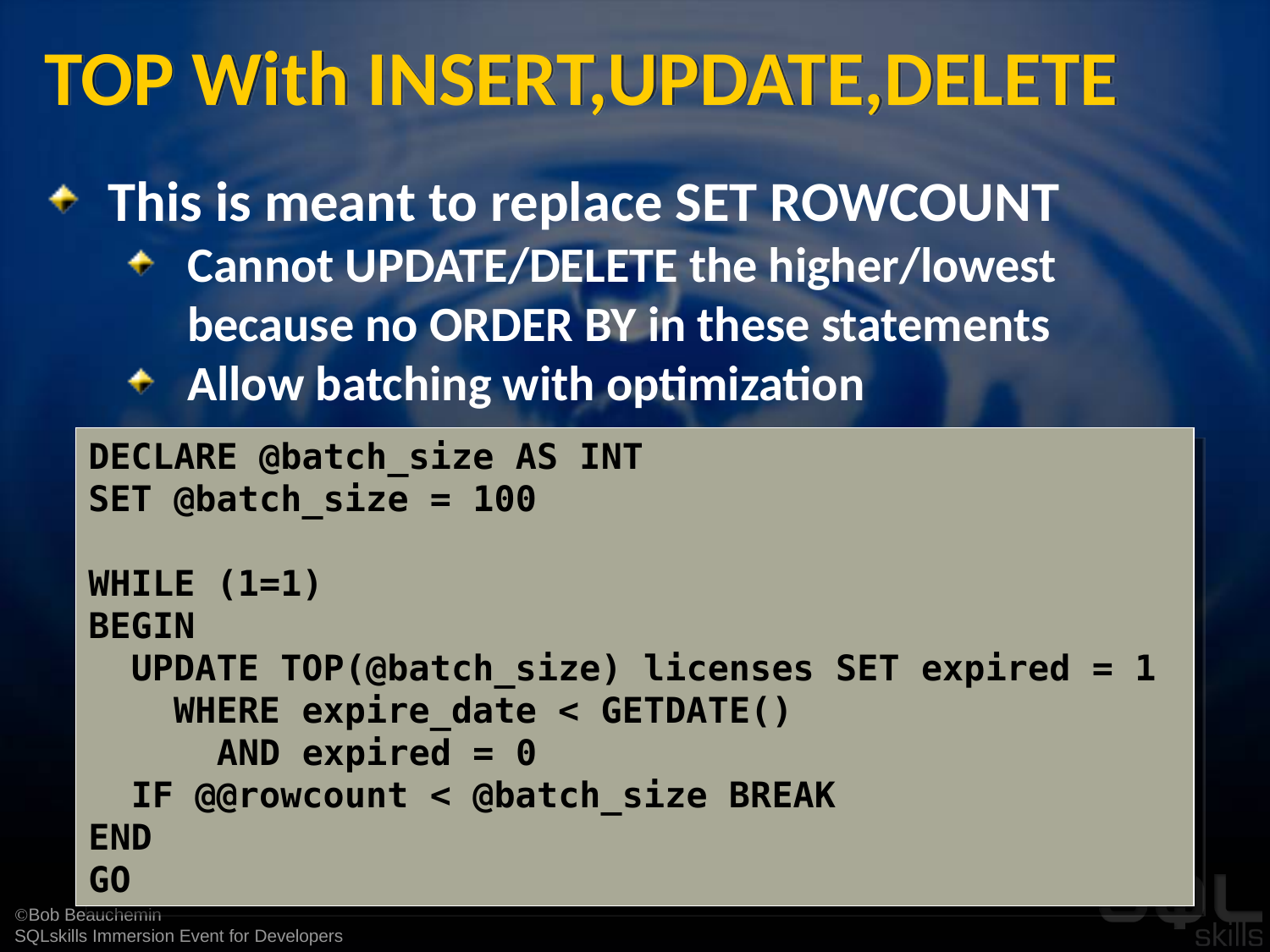

# TOP With INSERT,UPDATE,DELETE
This is meant to replace SET ROWCOUNT
Cannot UPDATE/DELETE the higher/lowest because no ORDER BY in these statements
Allow batching with optimization
DECLARE @batch_size AS INT
SET @batch_size = 100

WHILE (1=1)
BEGIN
  UPDATE TOP(@batch_size) licenses SET expired = 1
    WHERE expire_date < GETDATE()
      AND expired = 0
  IF @@rowcount < @batch_size BREAK
END
GO